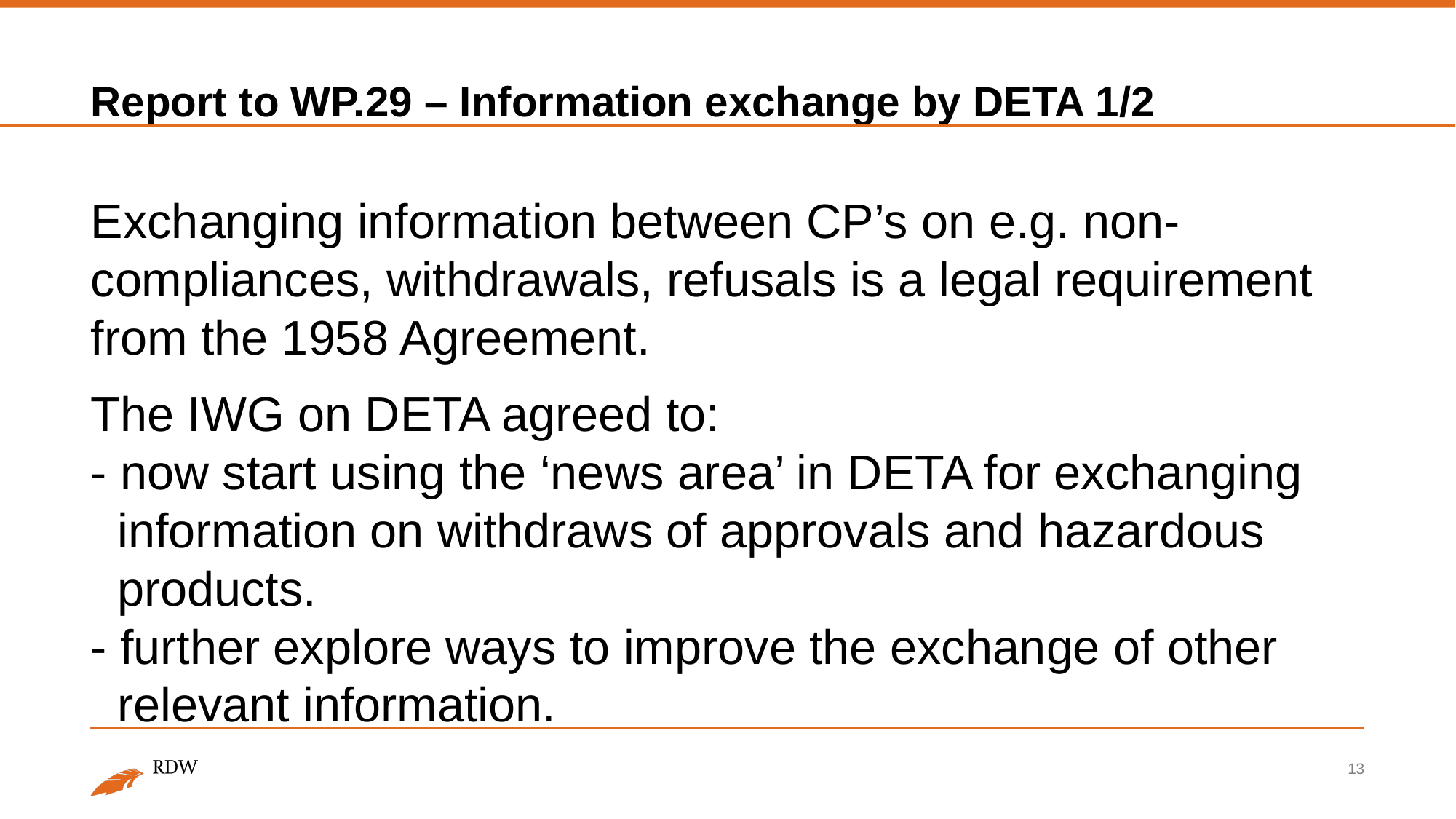

# Report to WP.29 – Information exchange by DETA 1/2
Exchanging information between CP’s on e.g. non-compliances, withdrawals, refusals is a legal requirement from the 1958 Agreement.
The IWG on DETA agreed to:
- now start using the ‘news area’ in DETA for exchanging
  information on withdraws of approvals and hazardous
  products.
- further explore ways to improve the exchange of other
  relevant information.

13